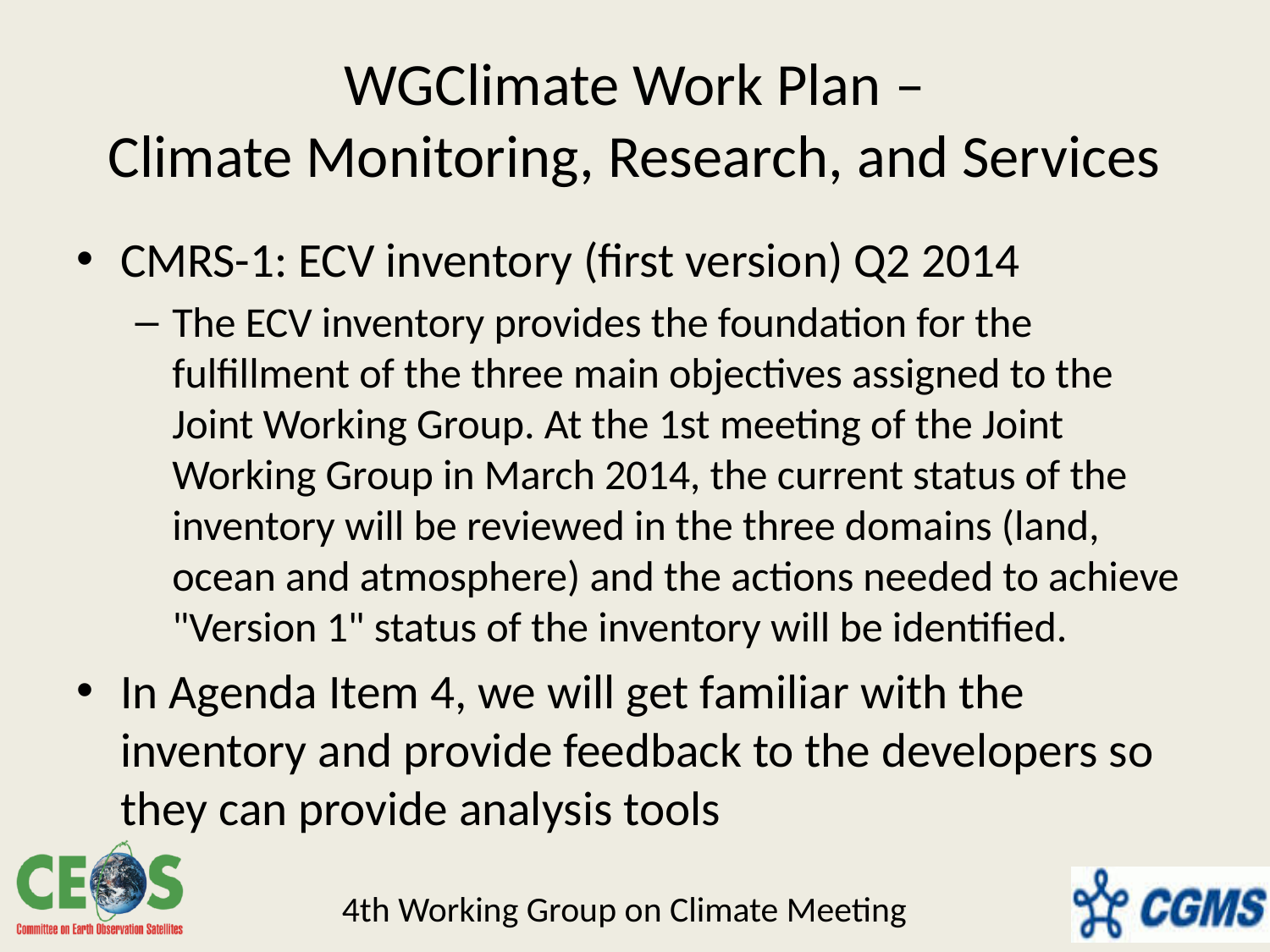

# WGClimate Work Plan – Climate Monitoring, Research, and Services
CMRS-1: ECV inventory (first version) Q2 2014
The ECV inventory provides the foundation for the fulfillment of the three main objectives assigned to the Joint Working Group. At the 1st meeting of the Joint Working Group in March 2014, the current status of the inventory will be reviewed in the three domains (land, ocean and atmosphere) and the actions needed to achieve "Version 1" status of the inventory will be identified.
In Agenda Item 4, we will get familiar with the inventory and provide feedback to the developers so they can provide analysis tools
4th Working Group on Climate Meeting